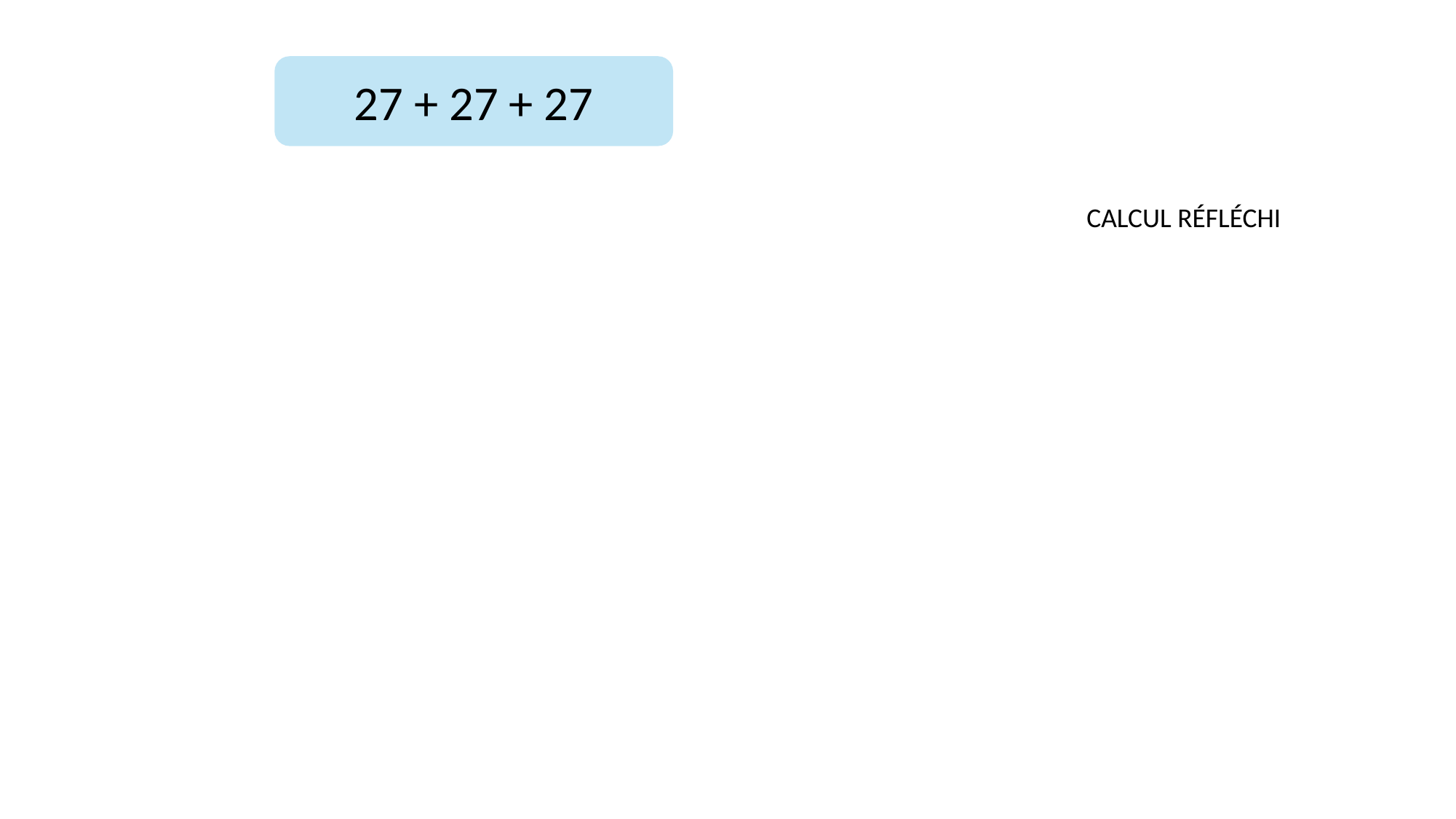

27 + 27 + 27
CALCUL RÉFLÉCHI